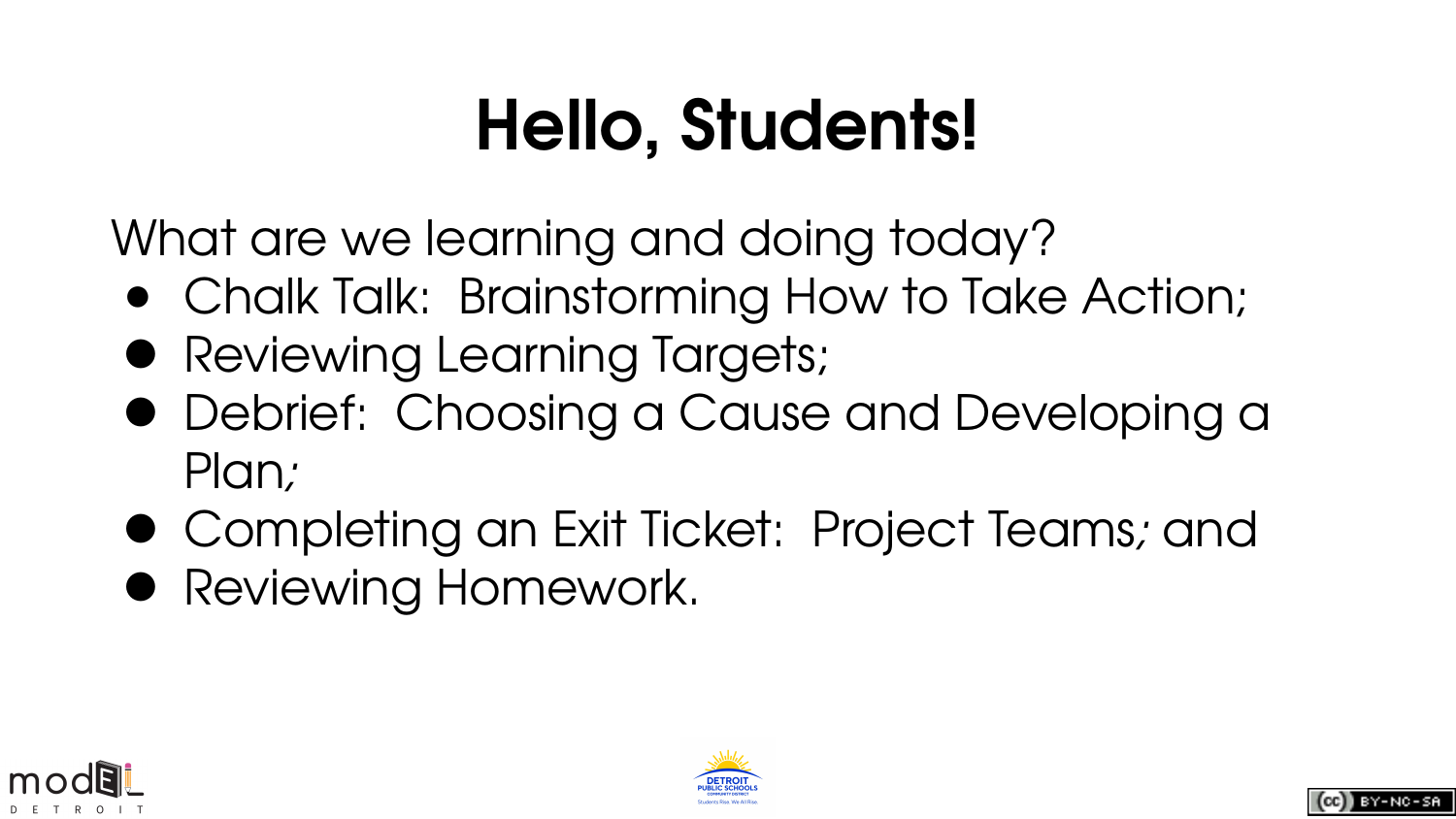

# Hello, Students!
What are we learning and doing today?
Chalk Talk:  Brainstorming How to Take Action;
Reviewing Learning Targets;
Debrief:  Choosing a Cause and Developing a Plan;
Completing an Exit Ticket:  Project Teams; and
Reviewing Homework.